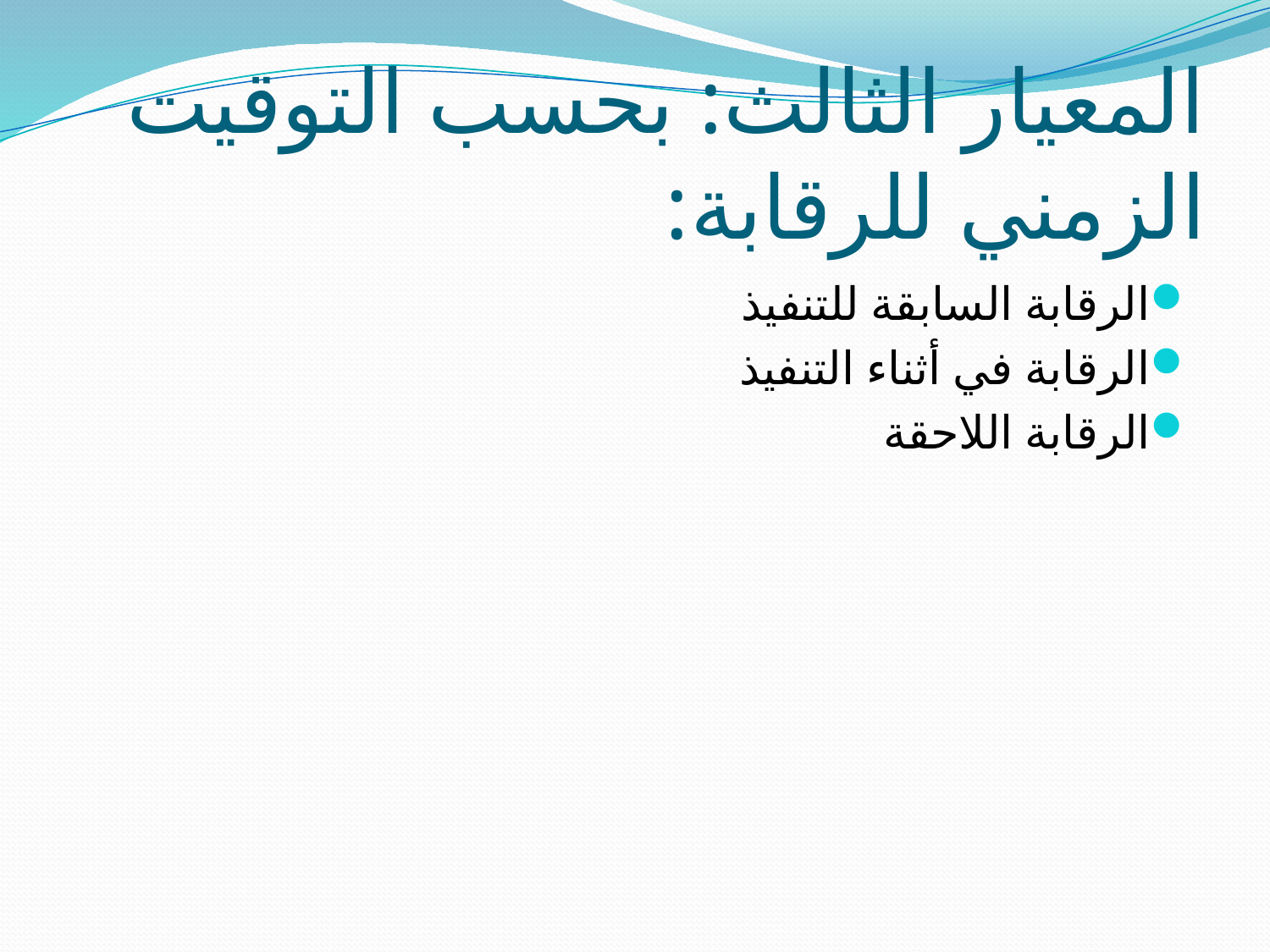

# المعيار الثالث: بحسب التوقيت الزمني للرقابة:
الرقابة السابقة للتنفيذ
الرقابة في أثناء التنفيذ
الرقابة اللاحقة